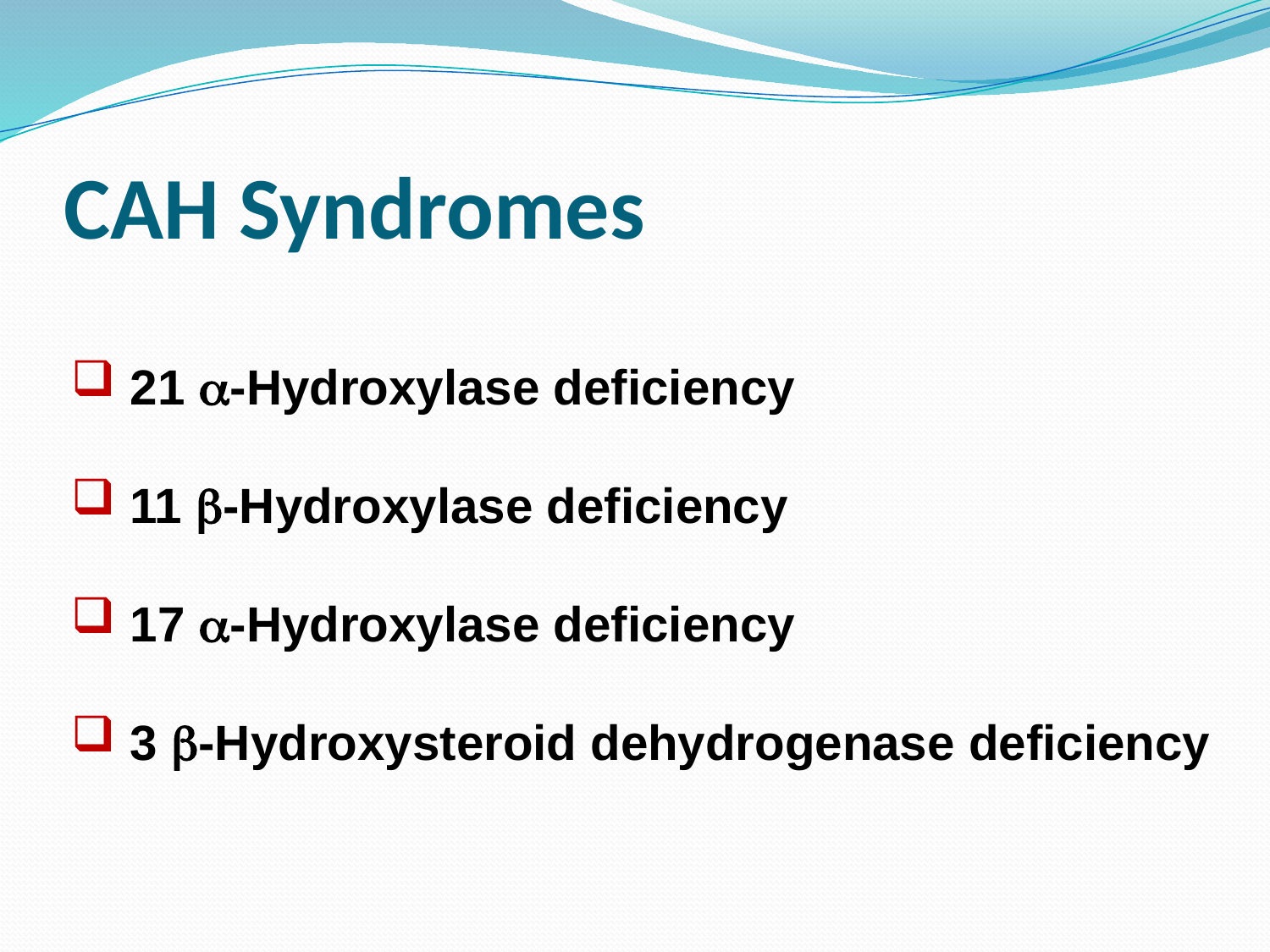

# CAH Syndromes
 21 α-Hydroxylase deficiency

 11 β-Hydroxylase deficiency

 17 α-Hydroxylase deficiency

 3 β-Hydroxysteroid dehydrogenase deficiency